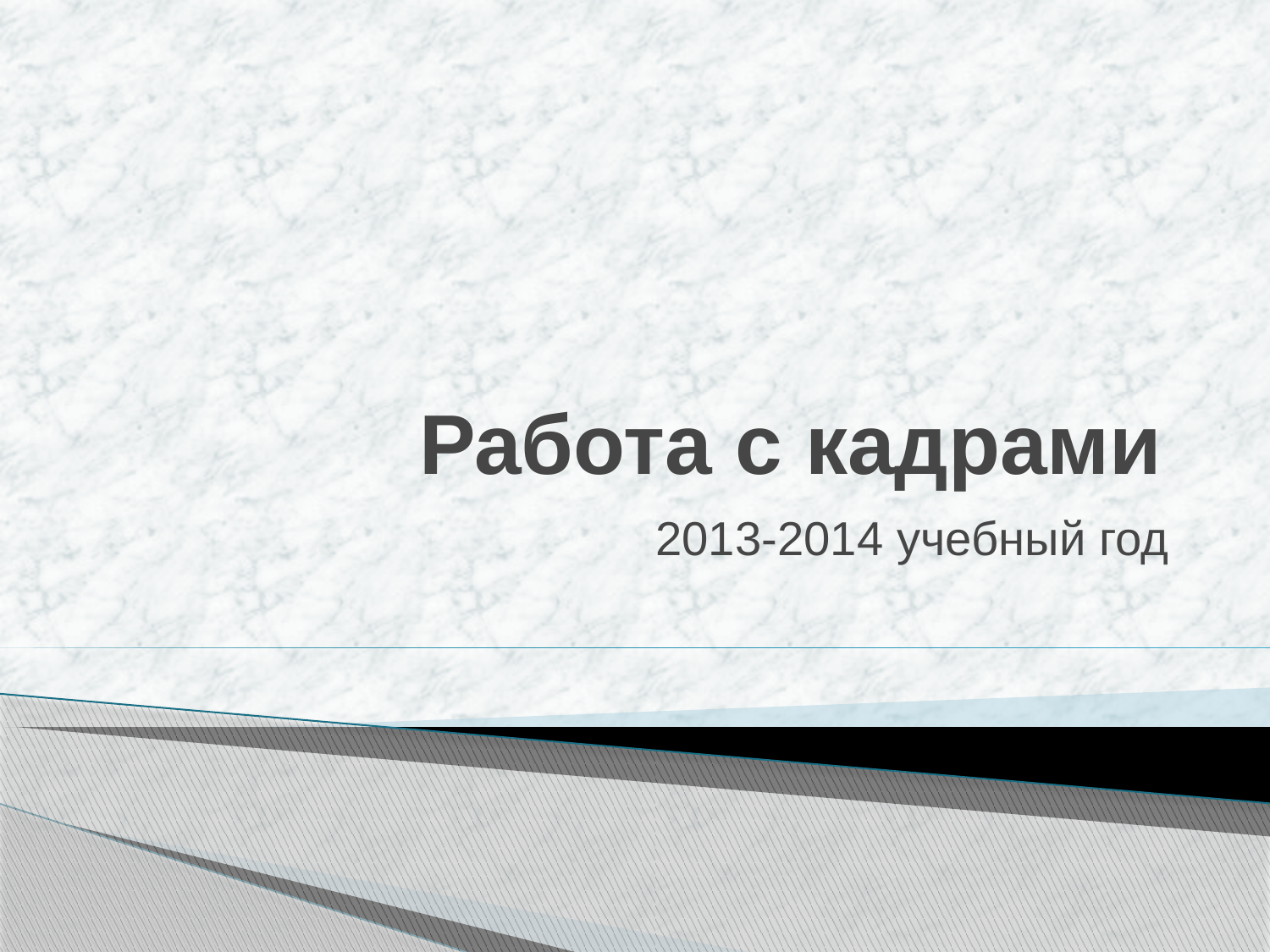

# Работа с кадрами
2013-2014 учебный год